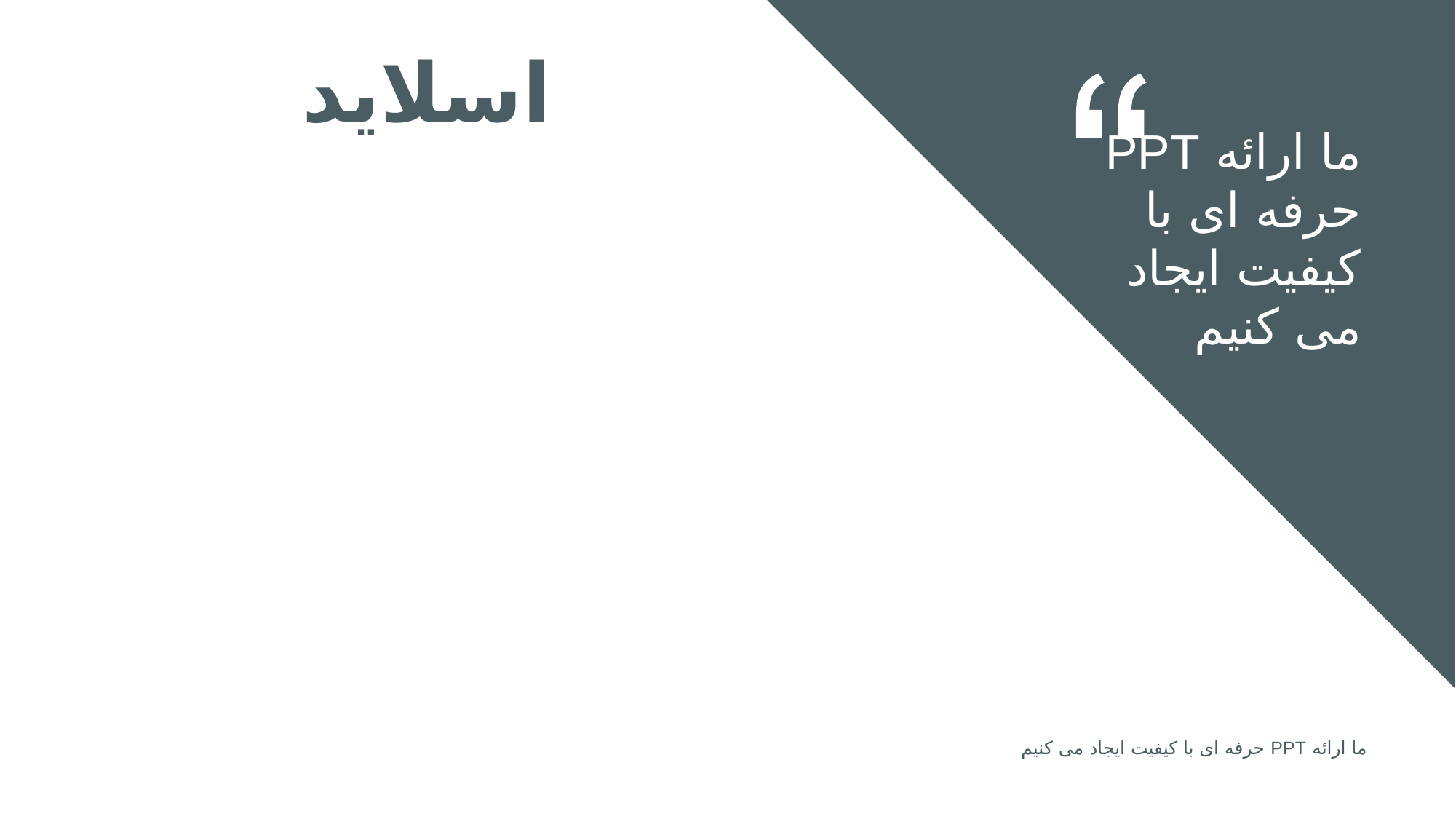

اسلاید
عالی

ما ارائه PPT حرفه ای با کیفیت ایجاد می کنیم
ما ارائه PPT حرفه ای با کیفیت ایجاد می کنیم
ما ارائه PPT حرفه ای با کیفیت ایجاد می کنیم